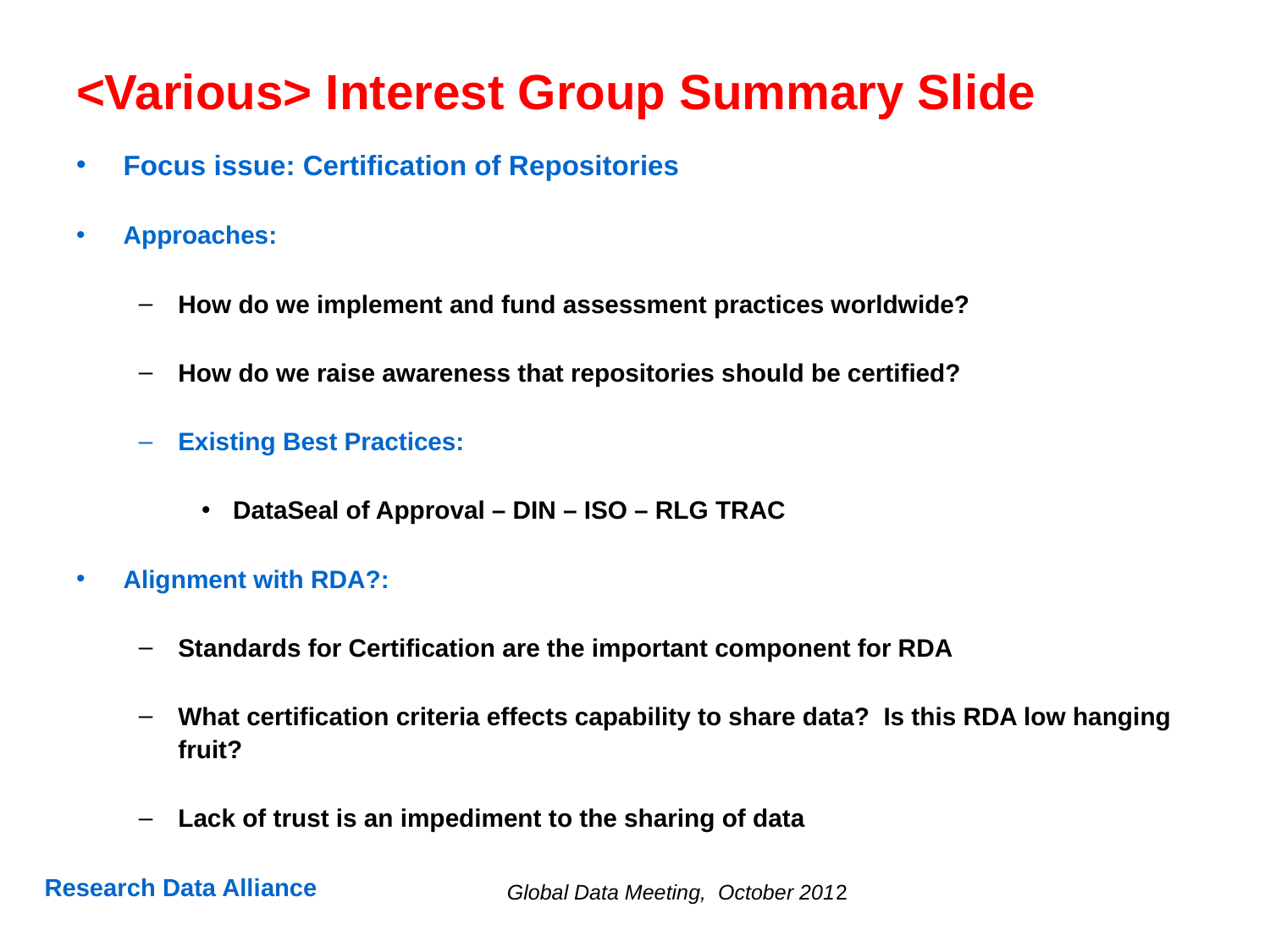

# <Various> Interest Group Summary Slide
Focus issue: Certification of Repositories
Approaches:
How do we implement and fund assessment practices worldwide?
How do we raise awareness that repositories should be certified?
Existing Best Practices:
DataSeal of Approval – DIN – ISO – RLG TRAC
Alignment with RDA?:
Standards for Certification are the important component for RDA
What certification criteria effects capability to share data?  Is this RDA low hanging fruit?
Lack of trust is an impediment to the sharing of data